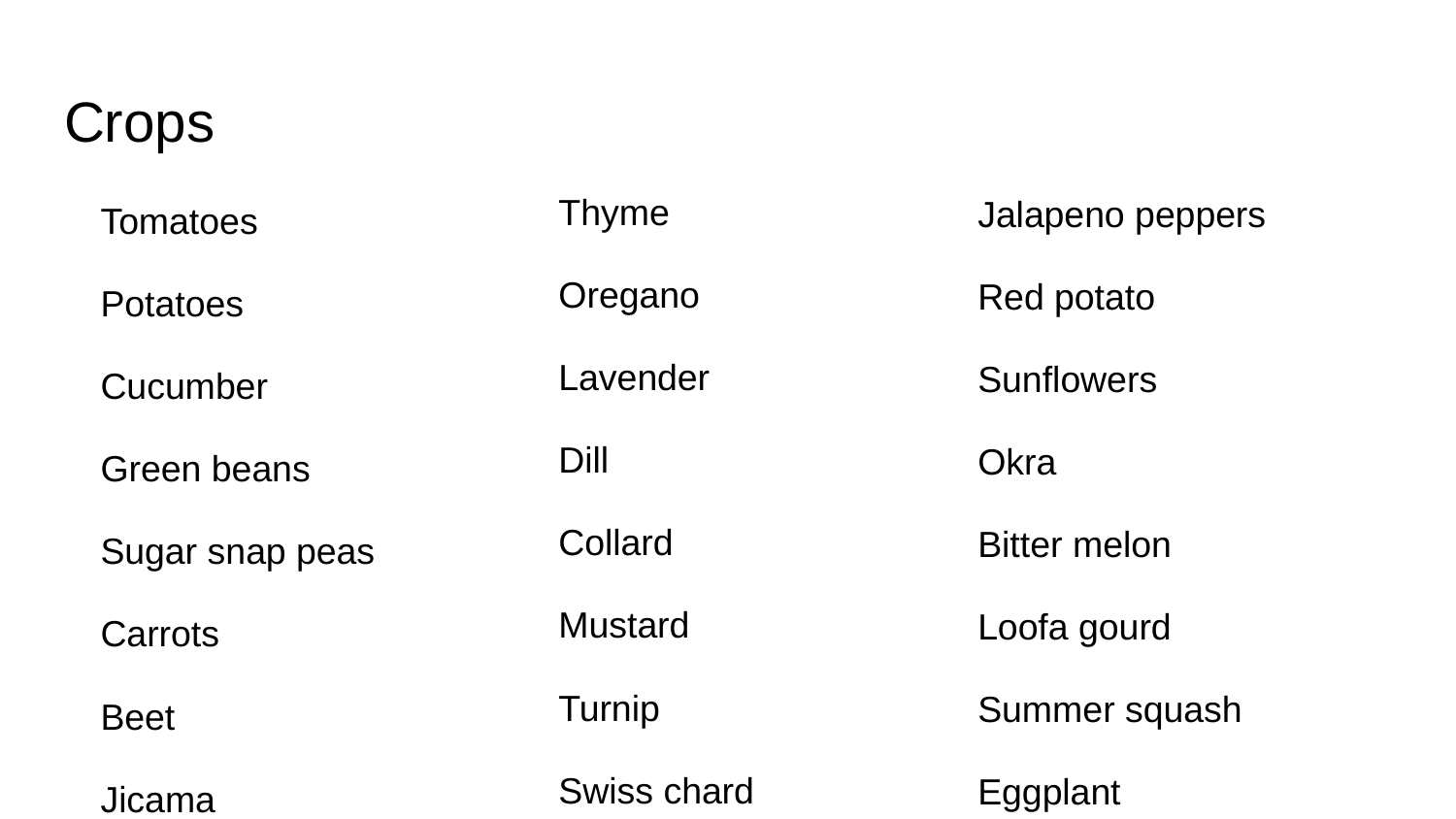

# Crops
Thyme
Oregano
Lavender
Dill
Collard
Mustard
Turnip
Swiss chard
Kohlrabi
Raspberries
Jalapeno peppers
Red potato
Sunflowers
Okra
Bitter melon
Loofa gourd
Summer squash
Eggplant
Asparagus
Bell peppers
Tomatoes
Potatoes
Cucumber
Green beans
Sugar snap peas
Carrots
Beet
Jicama
Sweet potato
Garlic
Fennel